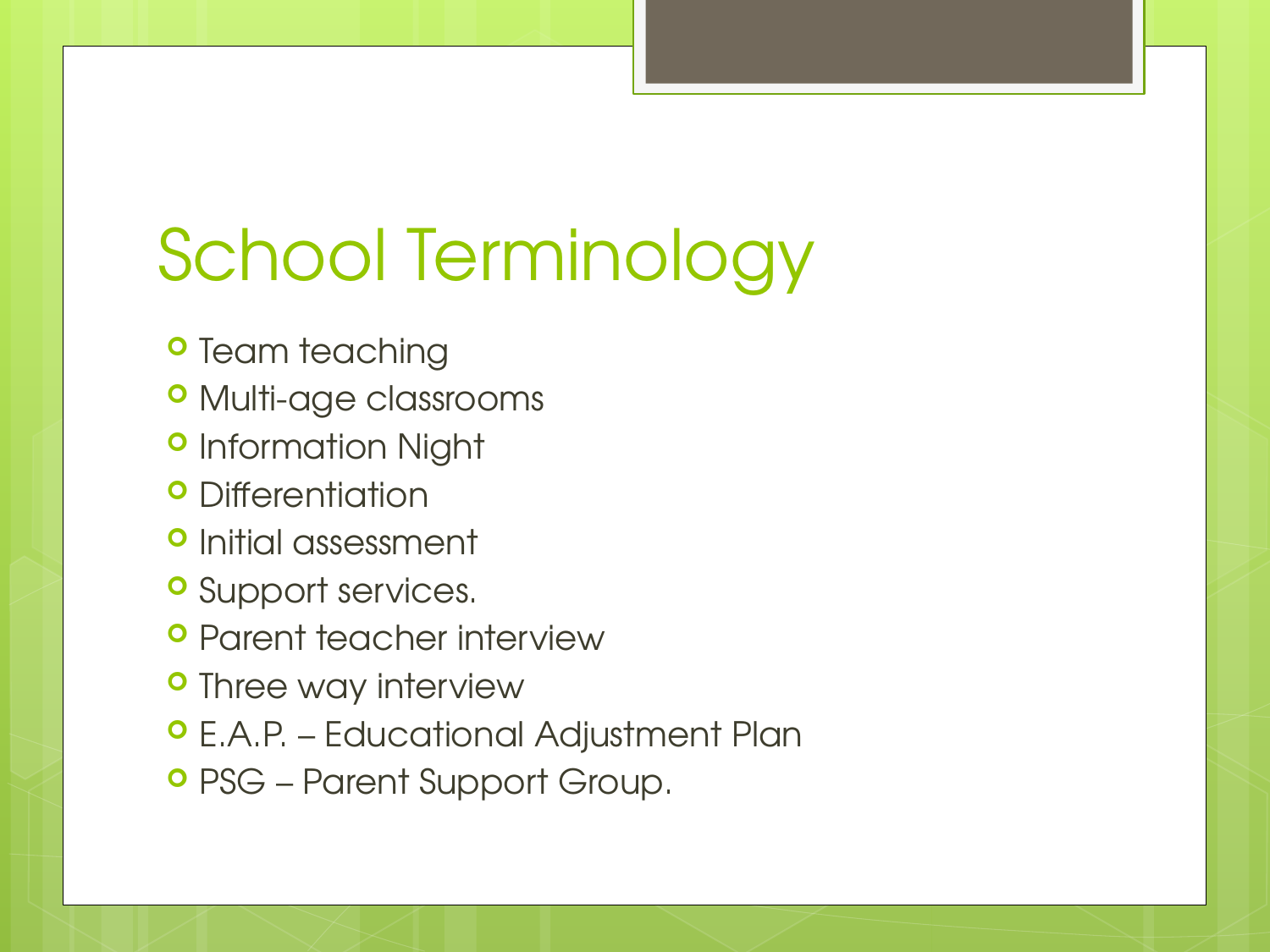

# School Terminology
Team teaching
Multi-age classrooms
Information Night
Differentiation
Initial assessment
Support services.
Parent teacher interview
Three way interview
E.A.P. – Educational Adjustment Plan
PSG – Parent Support Group.